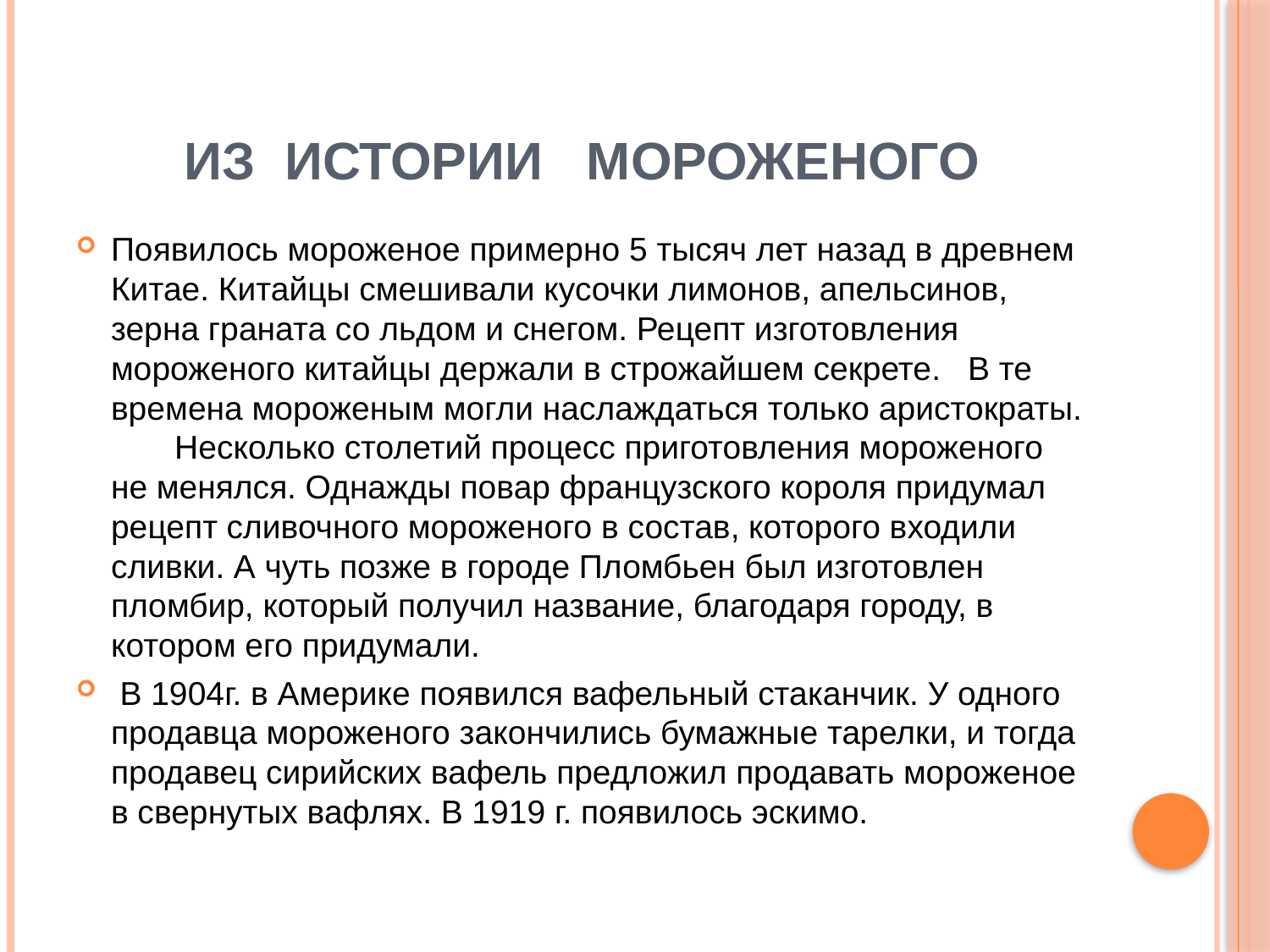

# Из  истории   мороженого
Появилось мороженое примерно 5 тысяч лет назад в древнем Китае. Китайцы смешивали кусочки лимонов, апельсинов, зерна граната со льдом и снегом. Рецепт изготовления  мороженого китайцы держали в строжайшем секрете.   В те времена мороженым могли наслаждаться только аристократы.        Несколько столетий процесс приготовления мороженого не менялся. Однажды повар французского короля придумал рецепт сливочного мороженого в состав, которого входили сливки. А чуть позже в городе Пломбьен был изготовлен пломбир, который получил название, благодаря городу, в котором его придумали.
 В 1904г. в Америке появился вафельный стаканчик. У одного продавца мороженого закончились бумажные тарелки, и тогда продавец сирийских вафель предложил продавать мороженое в свернутых вафлях. В 1919 г. появилось эскимо.